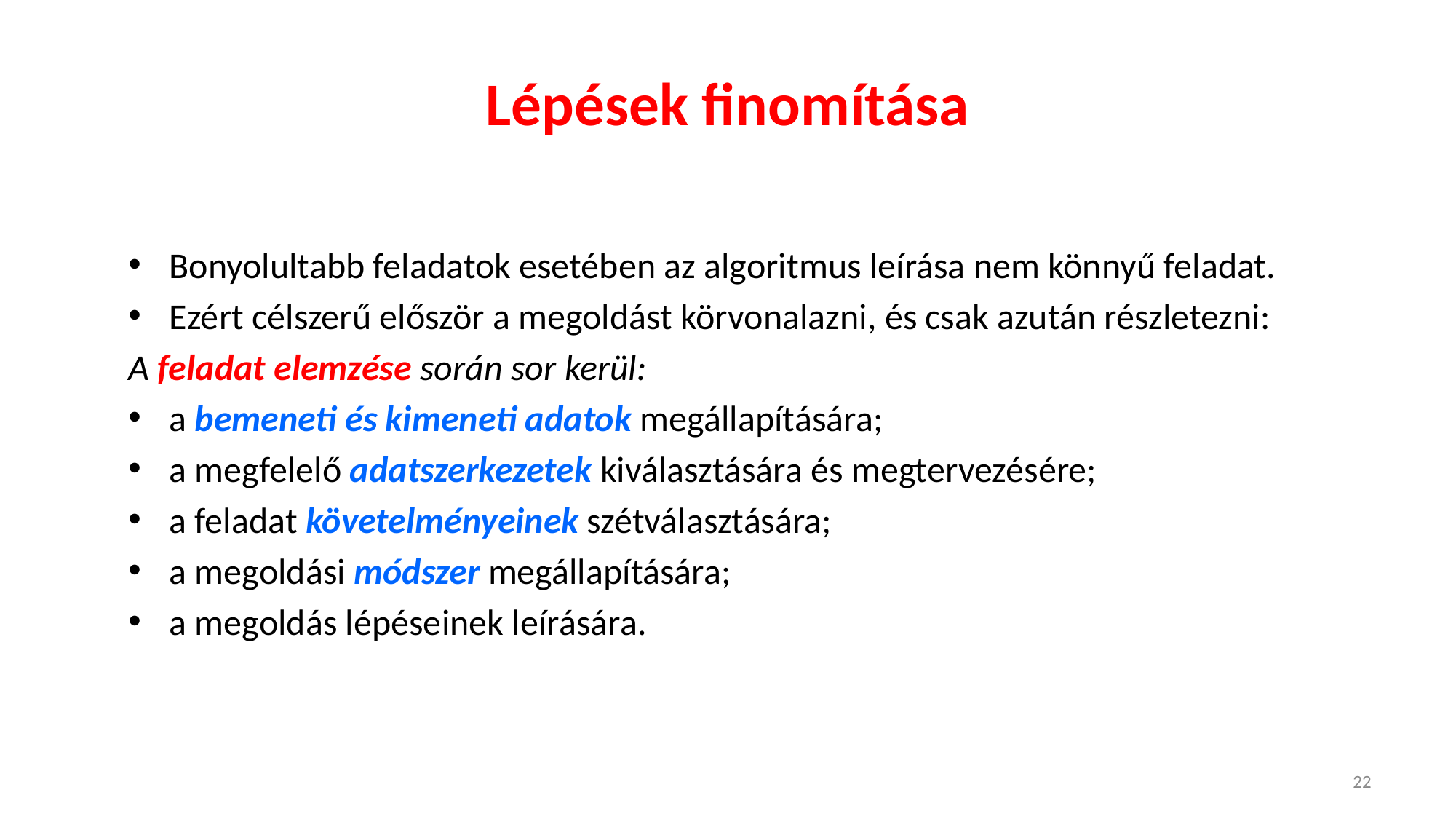

# Lépések finomítása
Bonyolultabb feladatok esetében az algoritmus leírása nem könnyű feladat.
Ezért célszerű először a megoldást körvonalazni, és csak azután részletezni:
A feladat elemzése során sor kerül:
a bemeneti és kimeneti adatok megállapítására;
a megfelelő adatszerkezetek kiválasztására és megtervezésére;
a feladat követelményeinek szétválasztására;
a megoldási módszer megállapítására;
a megoldás lépéseinek leírására.

22